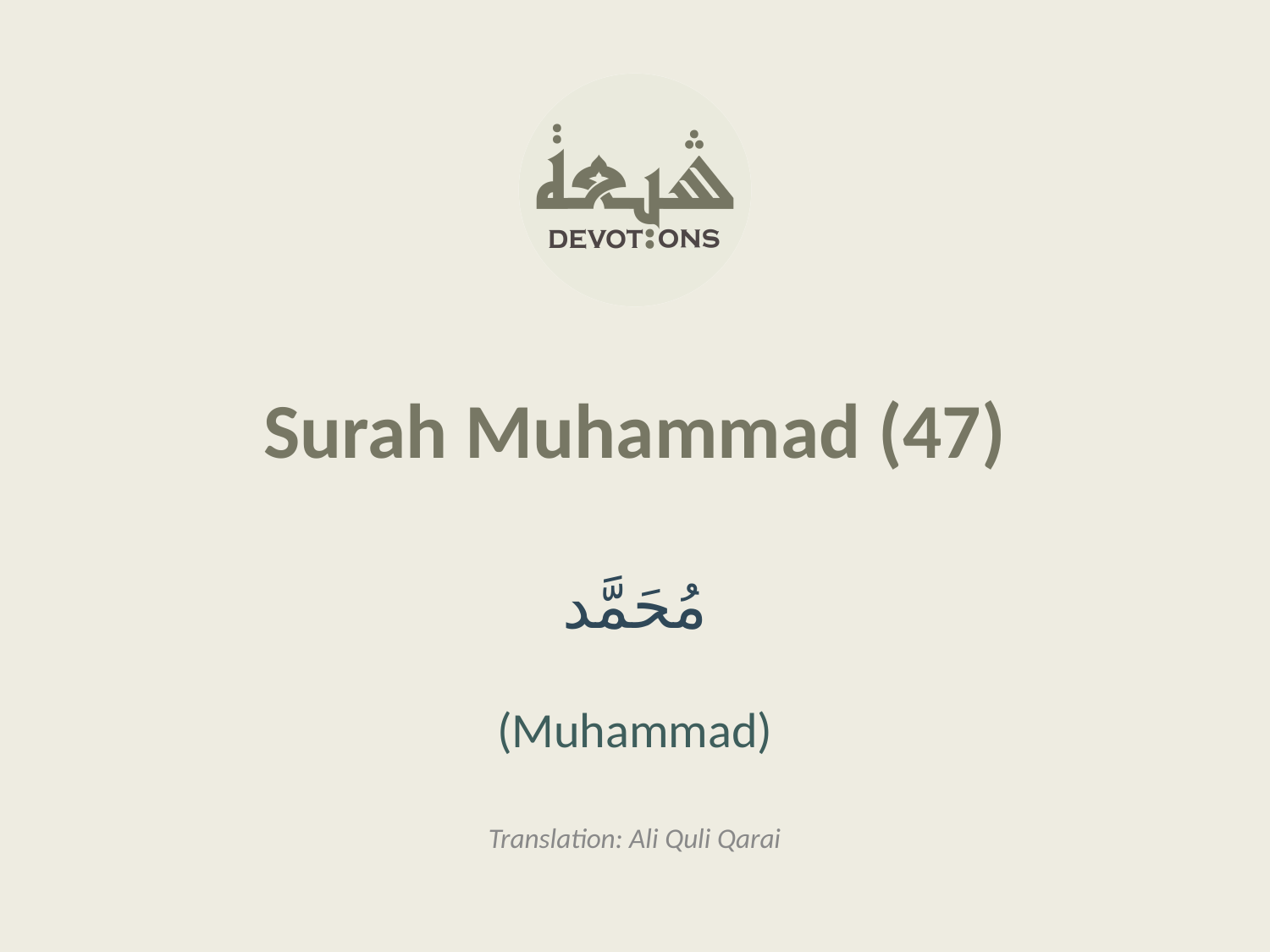

Surah Muhammad (47)
مُحَمَّد
(Muhammad)
Translation: Ali Quli Qarai